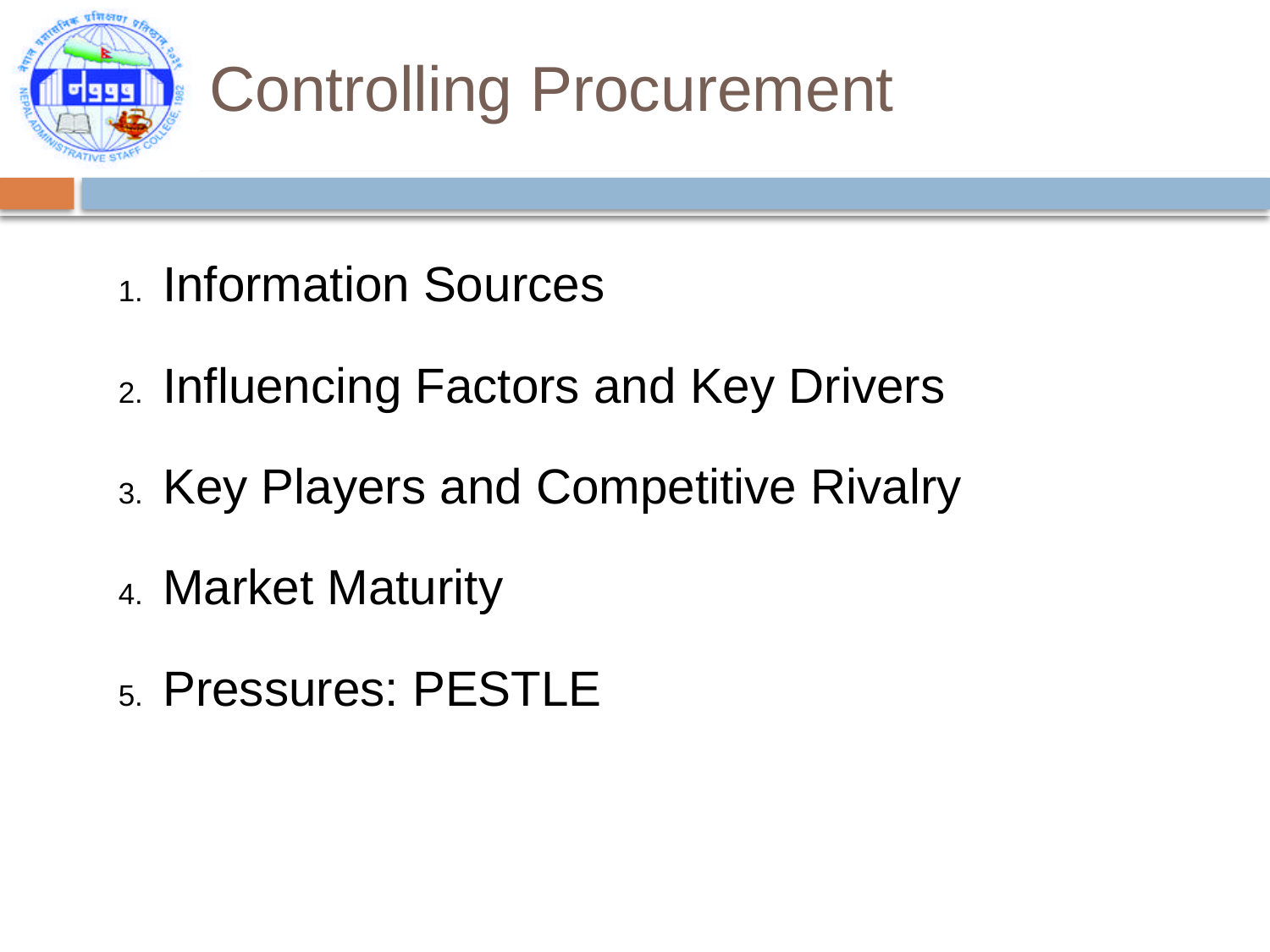

Controlling Procurement
Information Sources
Influencing Factors and Key Drivers
Key Players and Competitive Rivalry
Market Maturity
Pressures: PESTLE